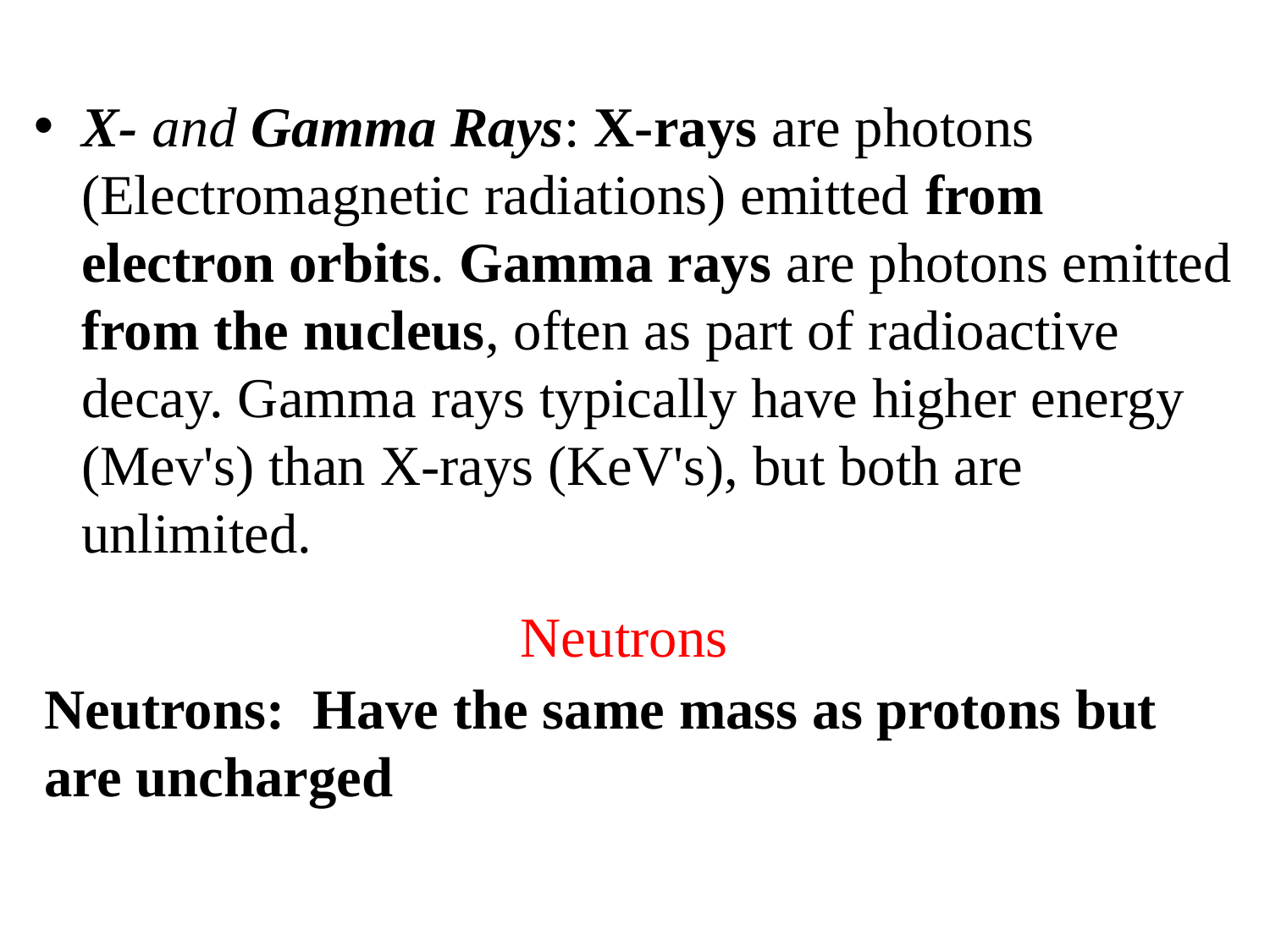

X- and Gamma Rays: X-rays are photons (Electromagnetic radiations) emitted from electron orbits. Gamma rays are photons emitted from the nucleus, often as part of radioactive decay. Gamma rays typically have higher energy (Mev's) than X-rays (KeV's), but both are unlimited.
Neutrons
Neutrons:  Have the same mass as protons but are uncharged